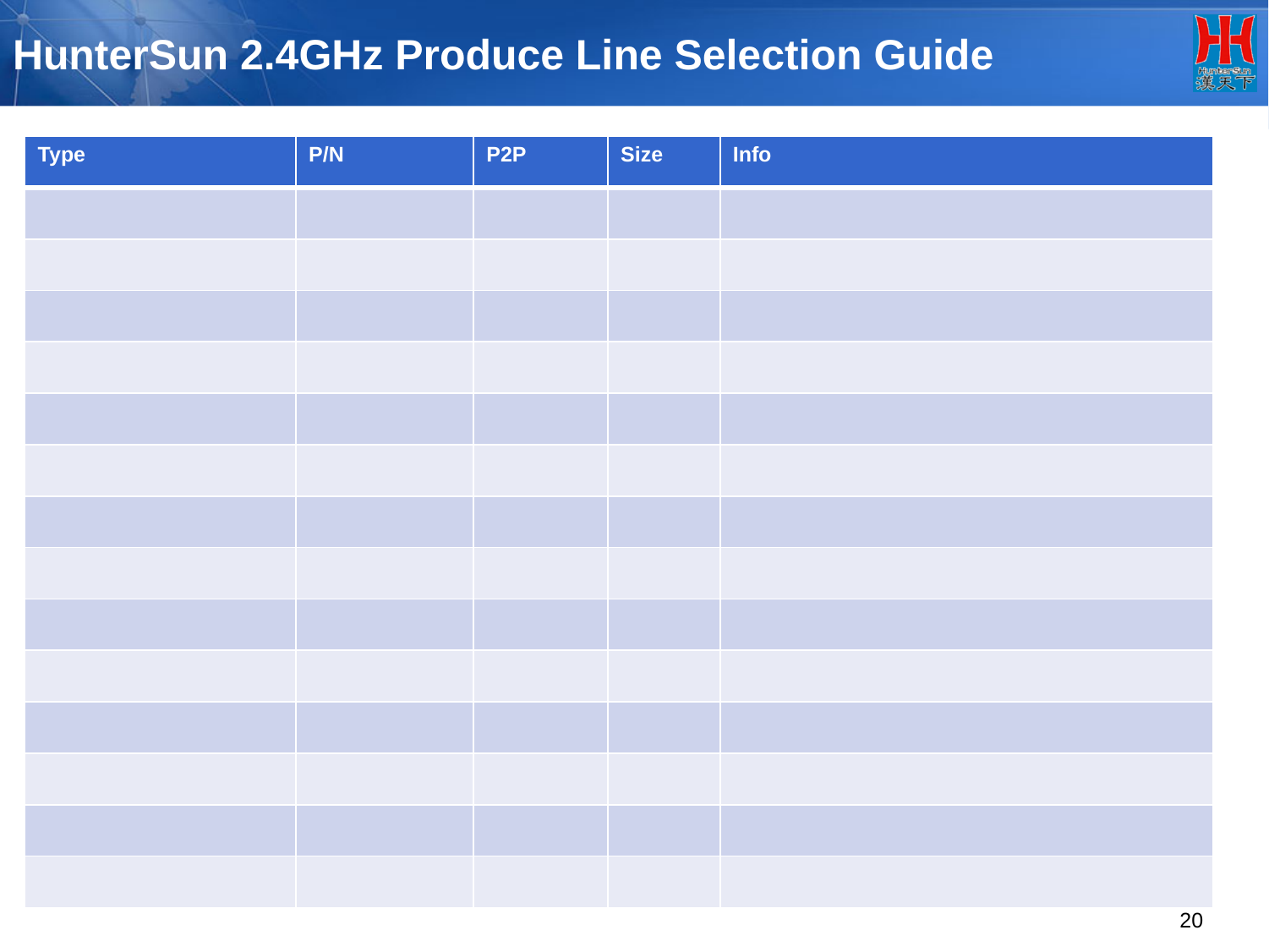

HunterSun 2.4GHz Produce Line Selection Guide
| Type | P/N | P2P | Size | Info |
| --- | --- | --- | --- | --- |
|  |  |  |  |  |
|  |  |  |  |  |
|  |  |  |  |  |
|  |  |  |  |  |
|  |  |  |  |  |
|  |  |  |  |  |
|  |  |  |  |  |
|  |  |  |  |  |
|  |  |  |  |  |
|  |  |  |  |  |
|  |  |  |  |  |
|  |  |  |  |  |
|  |  |  |  |  |
|  |  |  |  |  |
20